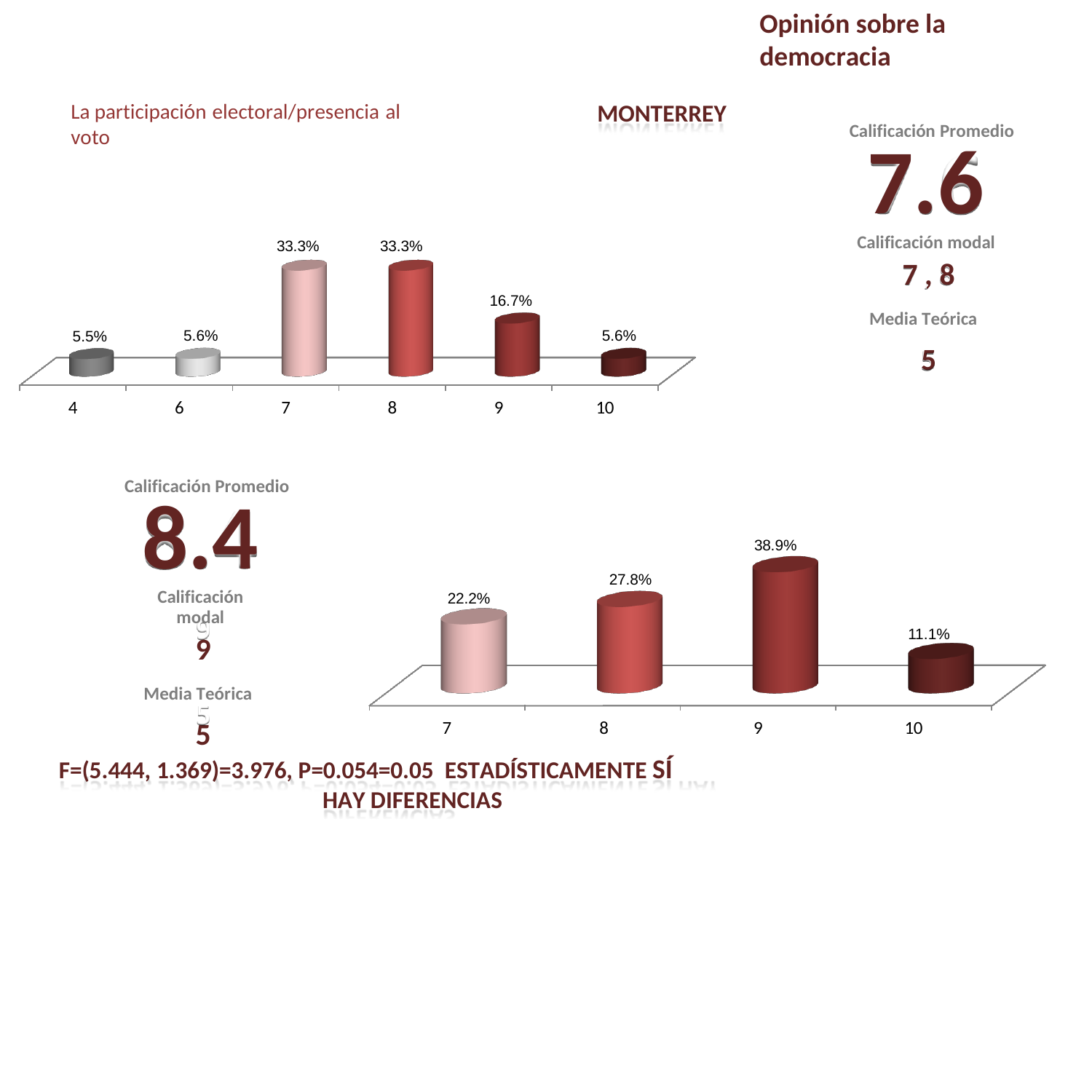

Opinión sobre la democracia
MONTERREY
La participación electoral/presencia al voto

Calificación Promedio
7.6
Calificación modal
7 , 8

Media Teórica

5

33.3%
33.3%

16.7%
5.6%
5.6%
5.5%

4
6
7
8
9
10

Calificación Promedio
8.4
Calificación modal
9

Media Teórica

5
38.9%

27.8%
22.2%

11.1%

7	8
9
10
F=(5.444, 1.369)=3.976, P=0.054=0.05  ESTADÍSTICAMENTE SÍ HAY DIFERENCIAS